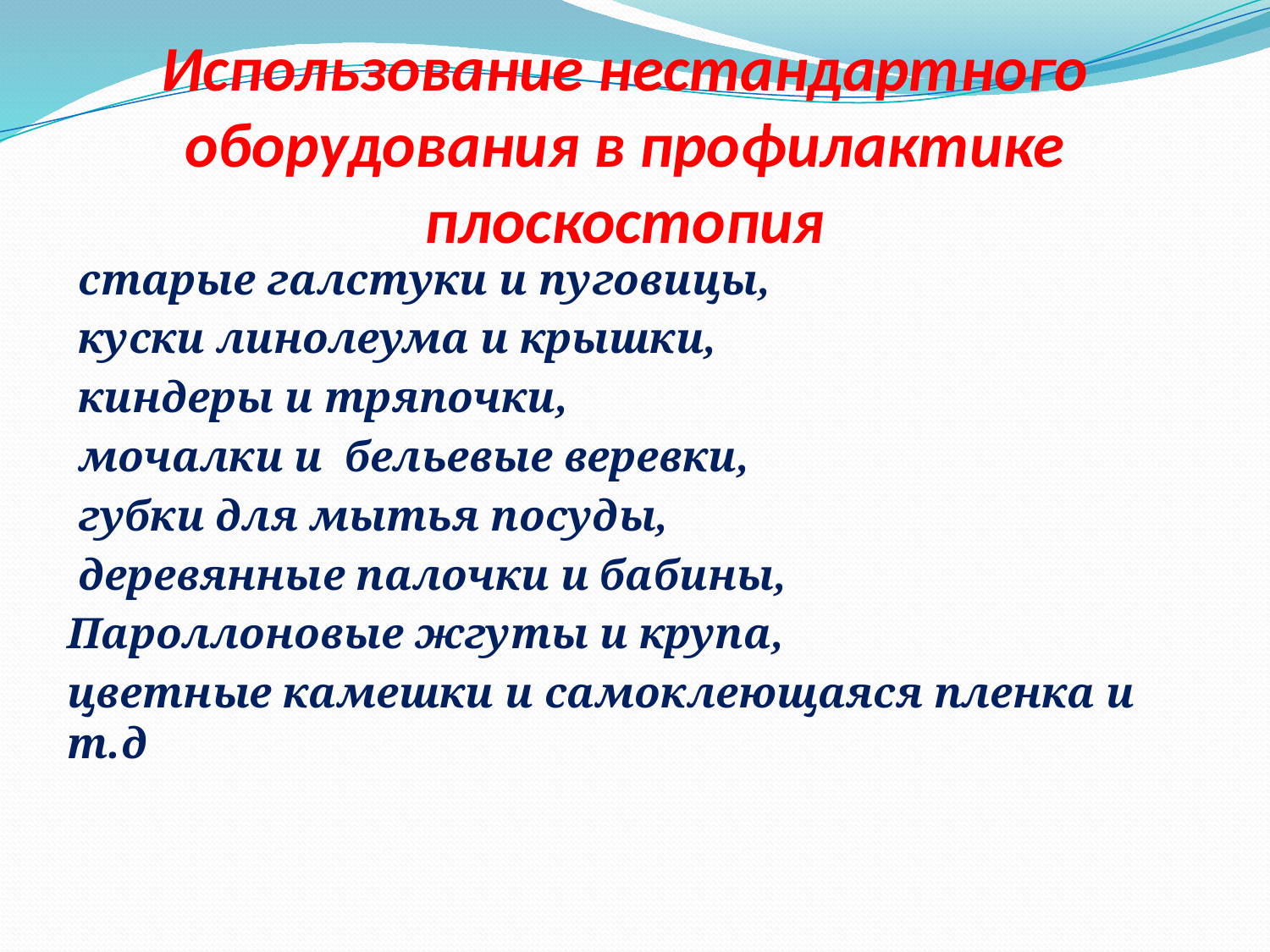

# Использование нестандартного оборудования в профилактике плоскостопия
 старые галстуки и пуговицы,
 куски линолеума и крышки,
 киндеры и тряпочки,
 мочалки и  бельевые веревки,
 губки для мытья посуды,
 деревянные палочки и бабины,
Пароллоновые жгуты и крупа,
цветные камешки и самоклеющаяся пленка и т.д